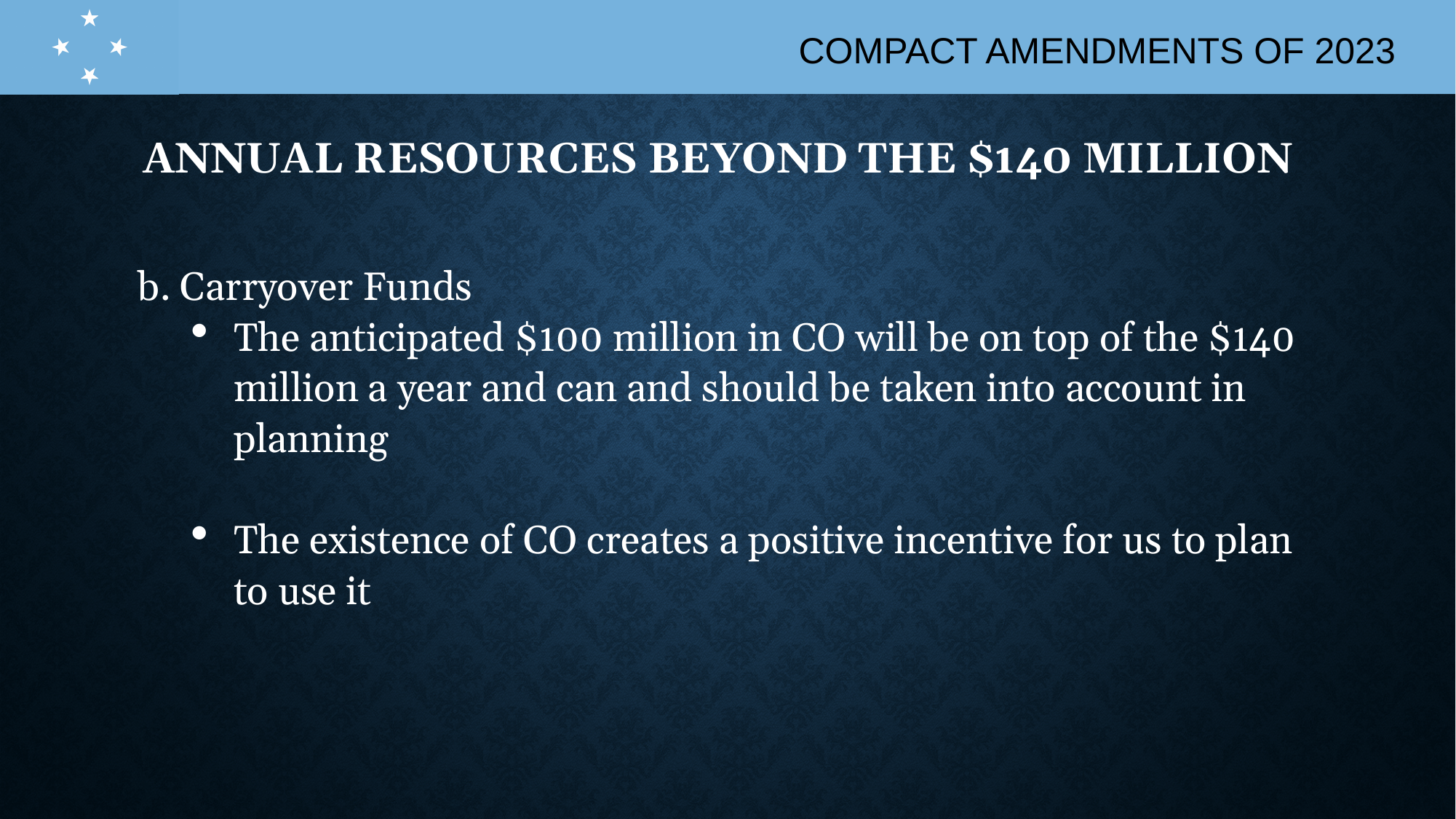

# Annual resources beyond the $140 mILLION

b. Carryover Funds
The anticipated $100 million in CO will be on top of the $140 million a year and can and should be taken into account in planning

The existence of CO creates a positive incentive for us to plan to use it